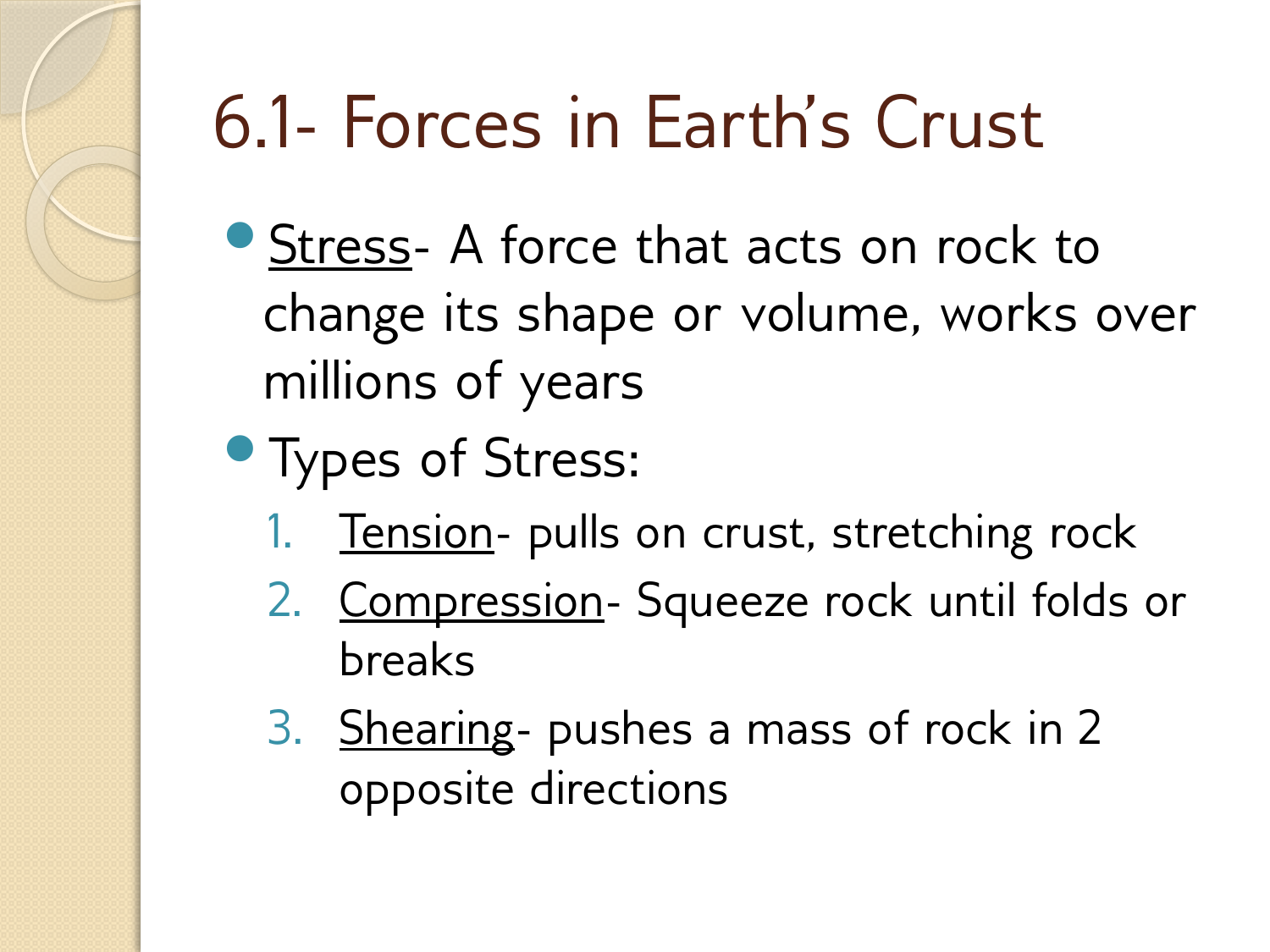

# 6.1- Forces in Earth’s Crust
Stress- A force that acts on rock to change its shape or volume, works over millions of years
Types of Stress:
Tension- pulls on crust, stretching rock
Compression- Squeeze rock until folds or breaks
Shearing- pushes a mass of rock in 2 opposite directions